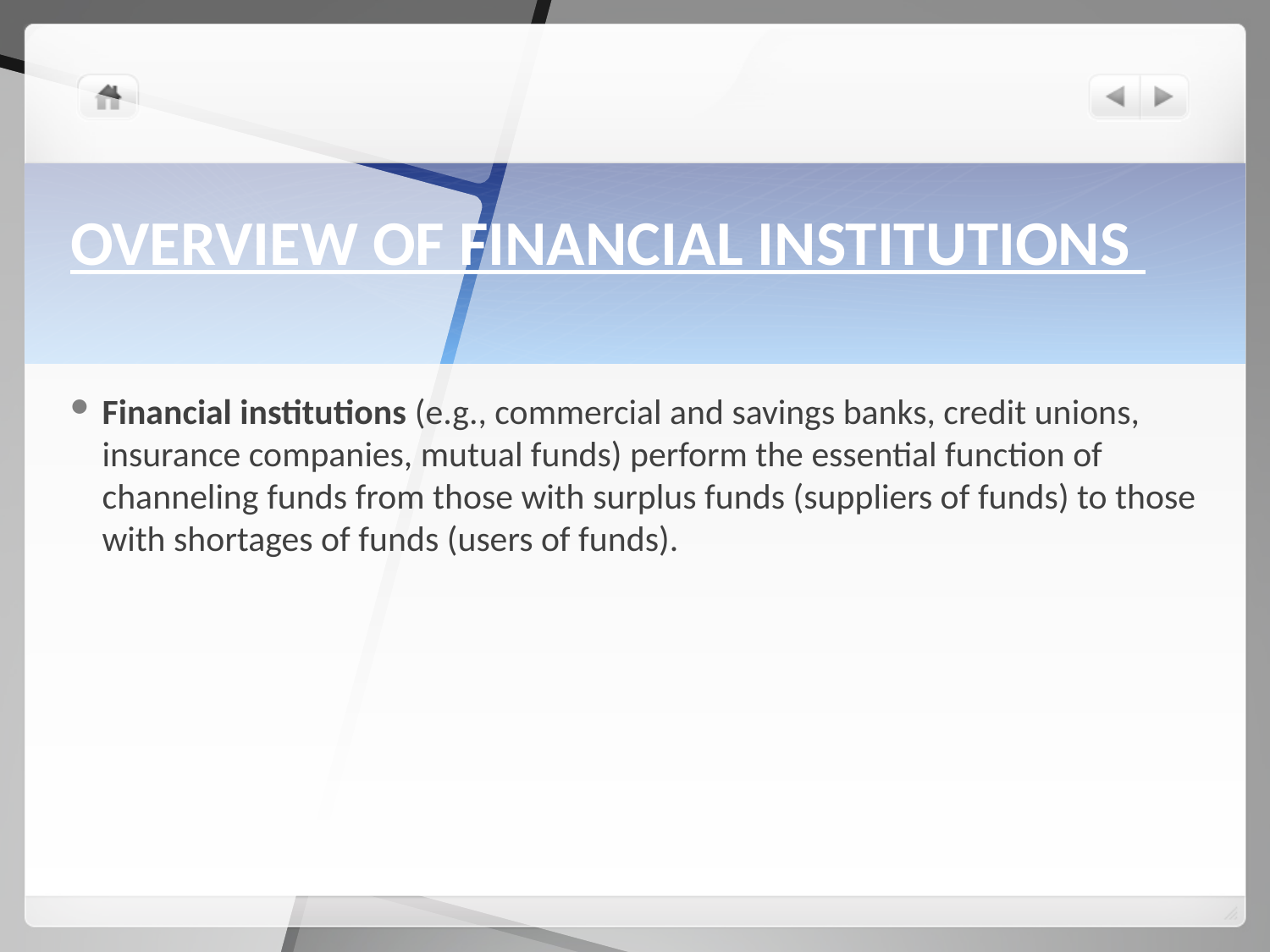

# OVERVIEW OF FINANCIAL INSTITUTIONS
Financial institutions (e.g., commercial and savings banks, credit unions, insurance companies, mutual funds) perform the essential function of channeling funds from those with surplus funds (suppliers of funds) to those with shortages of funds (users of funds).